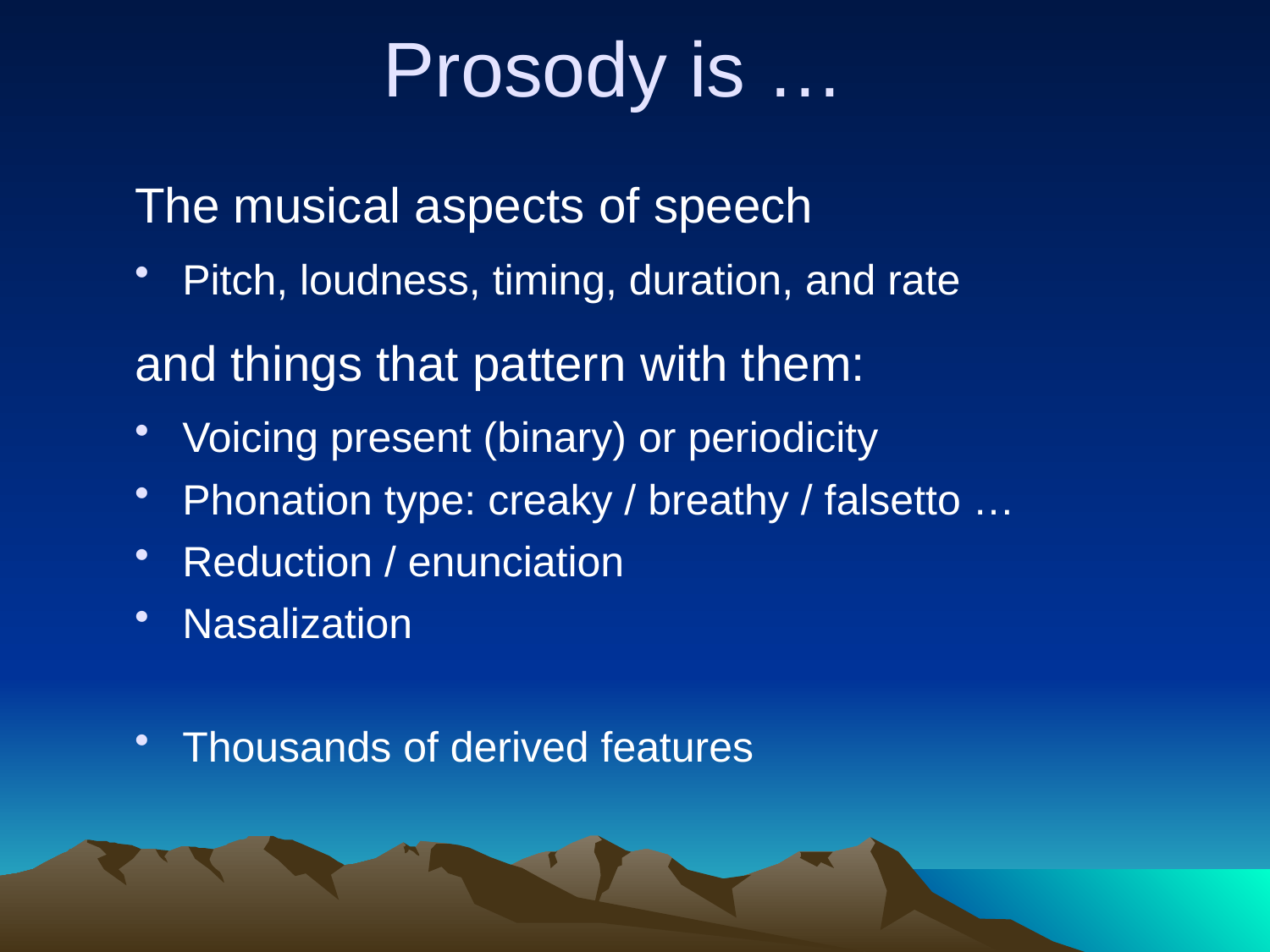

# Prosody is …
The musical aspects of speech
Pitch, loudness, timing, duration, and rate
and things that pattern with them:
Voicing present (binary) or periodicity
Phonation type: creaky / breathy / falsetto …
Reduction / enunciation
Nasalization

Thousands of derived features